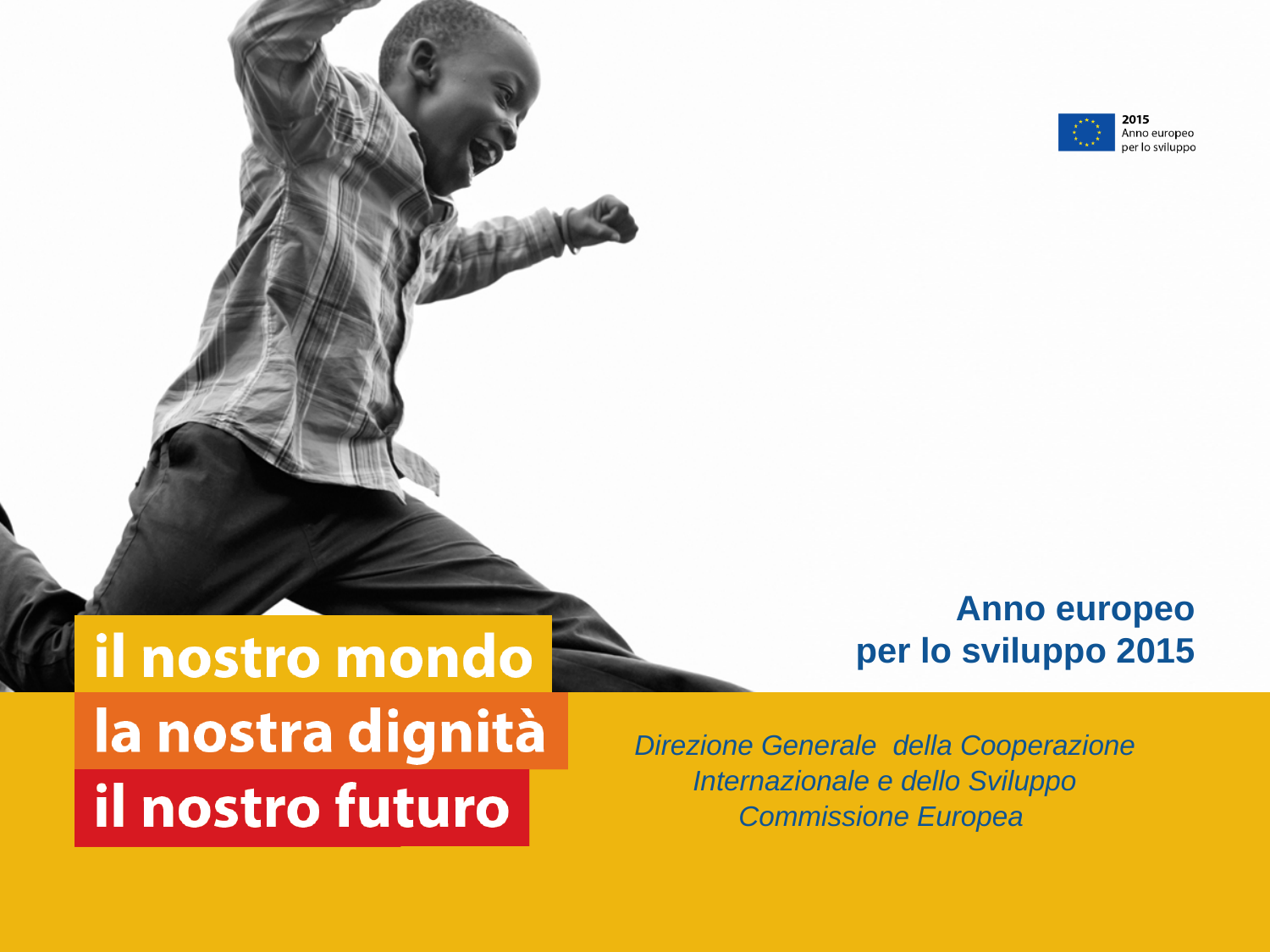

Anno europeo
per lo sviluppo 2015
# Direzione Generale  della Cooperazione Internazionale e dello Sviluppo Commissione Europea